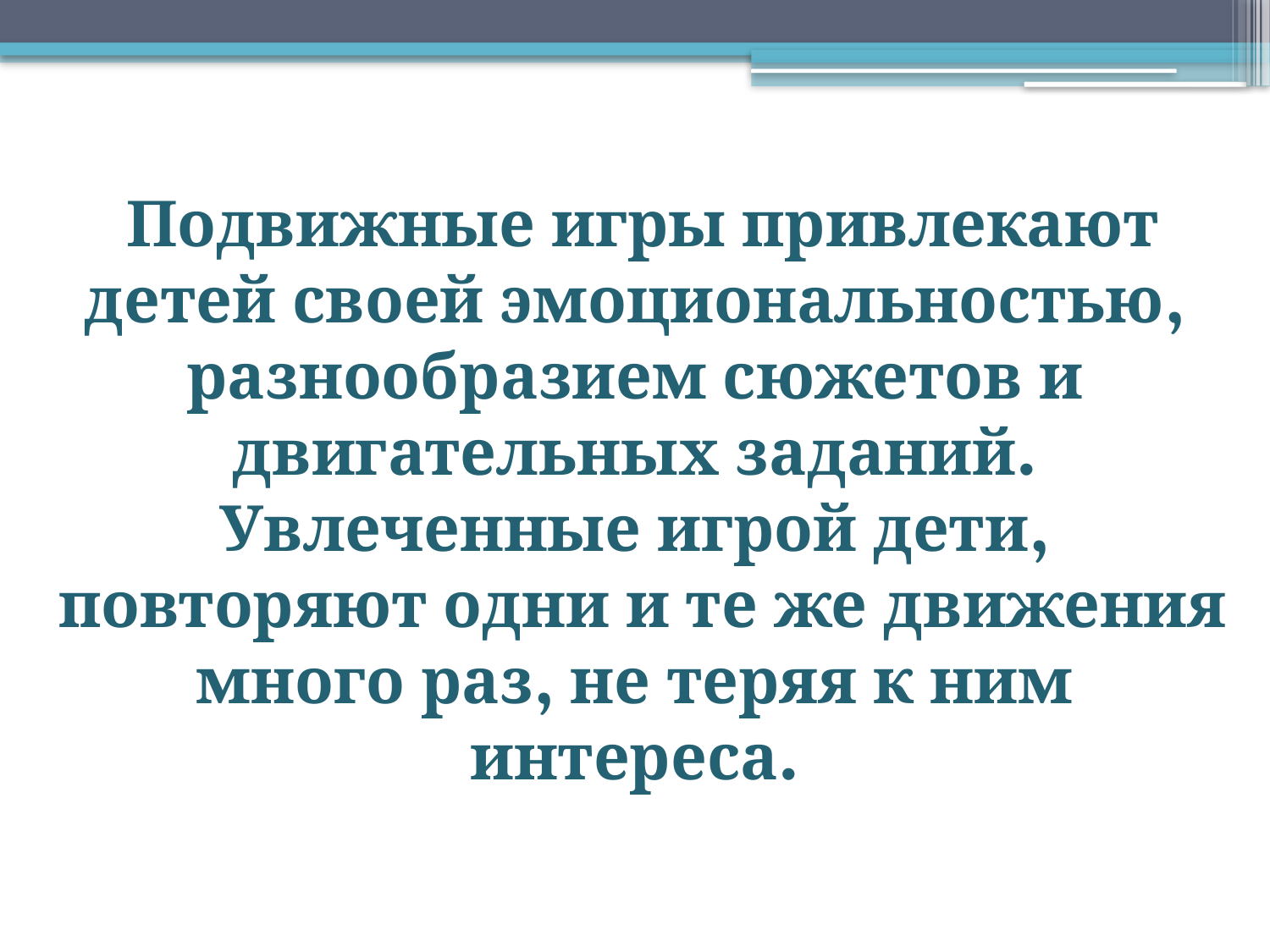

#

 Подвижные игры привлекают детей своей эмоциональностью, разнообразием сюжетов и двигательных заданий. Увлеченные игрой дети,  повторяют одни и те же движения много раз, не теряя к ним интереса.